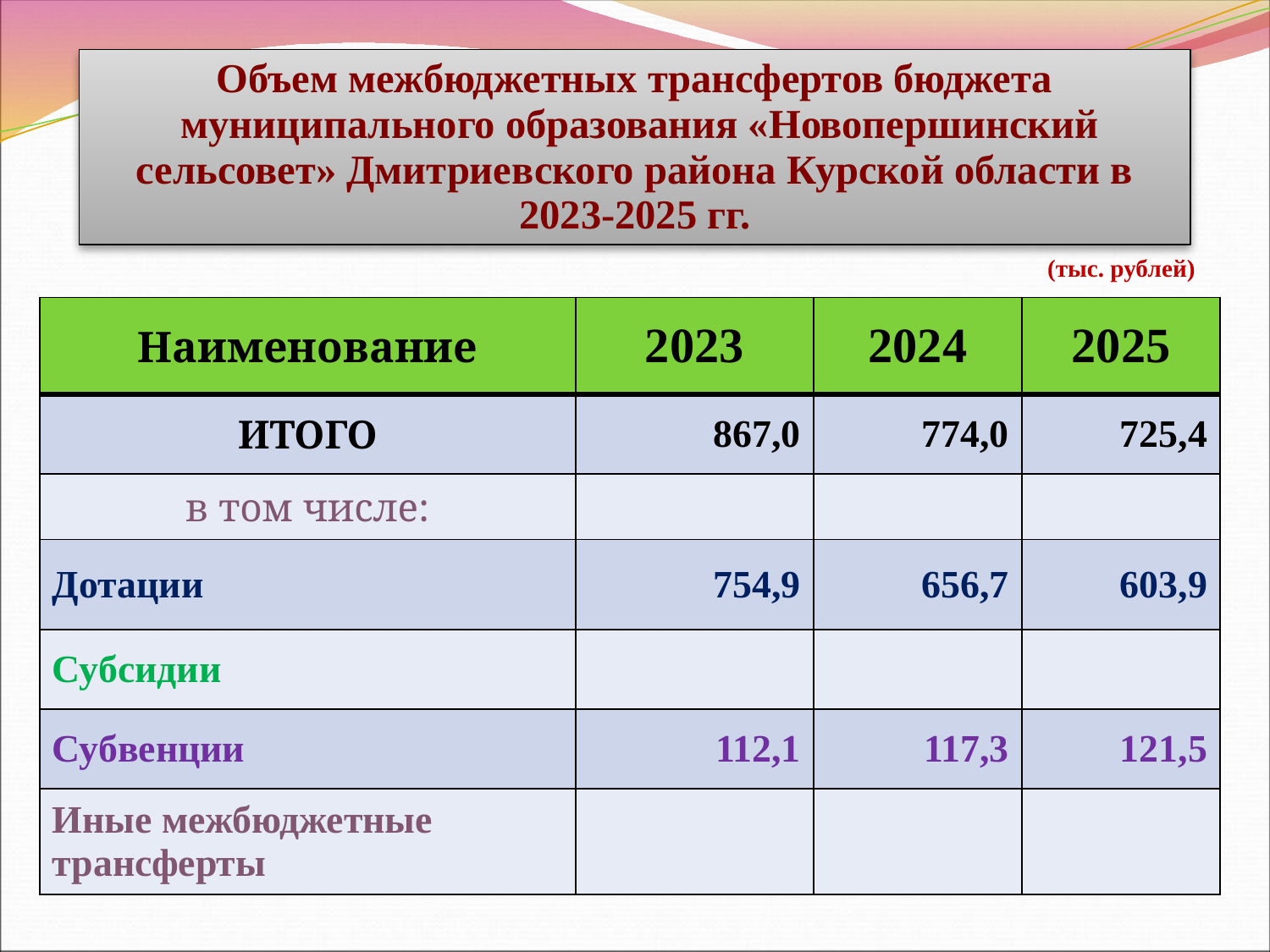

Объем межбюджетных трансфертов бюджета
 муниципального образования «Новопершинский сельсовет» Дмитриевского района Курской области в 2023-2025 гг.
(тыс. рублей)
| Наименование | 2023 | 2024 | 2025 |
| --- | --- | --- | --- |
| ИТОГО | 867,0 | 774,0 | 725,4 |
| в том числе: |  |  |  |
| Дотации | 754,9 | 656,7 | 603,9 |
| Субсидии |  |  |  |
| Субвенции | 112,1 | 117,3 | 121,5 |
| Иные межбюджетные трансферты |  |  |  |